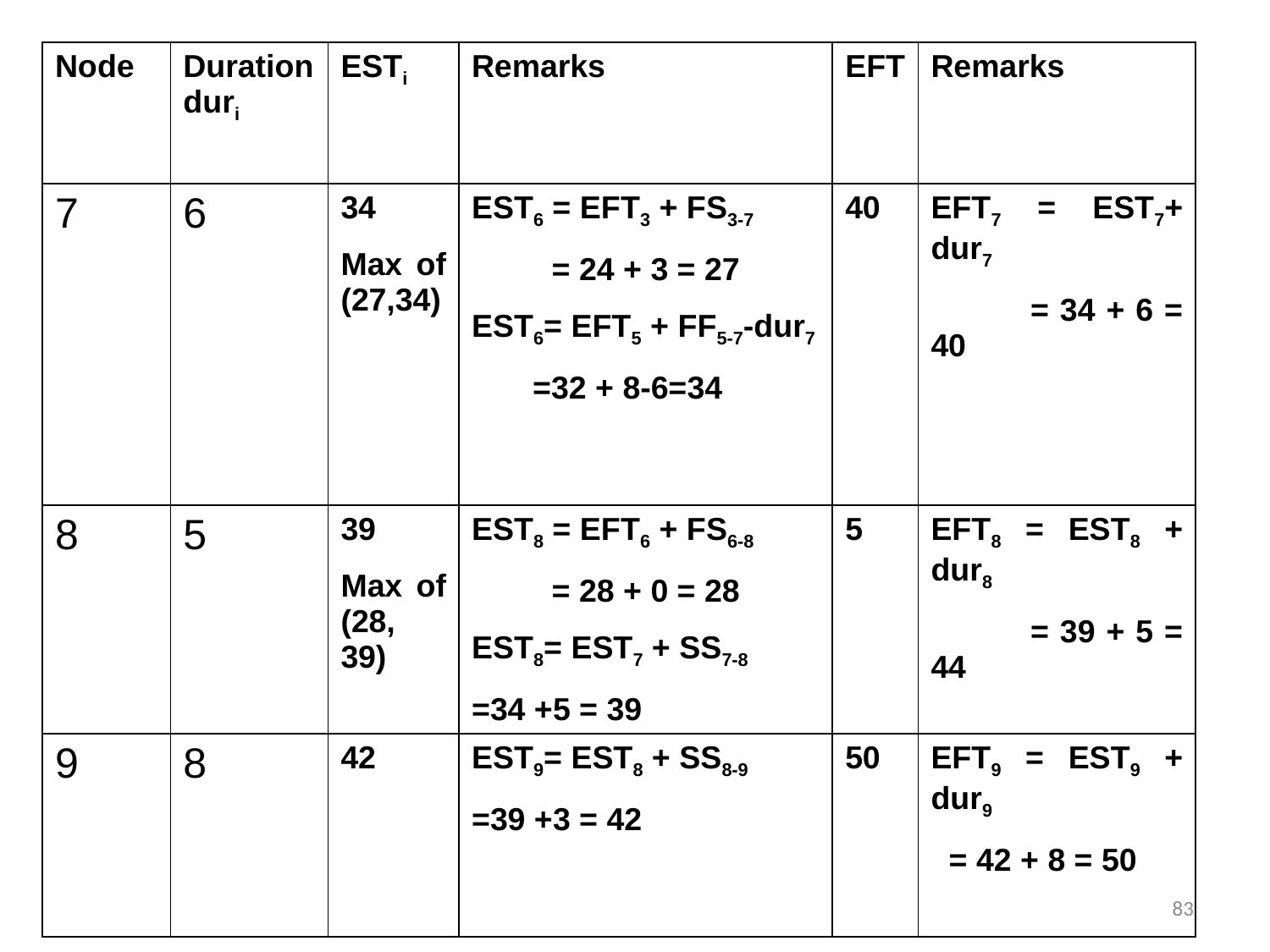

| Node | Duration duri | ESTi | Remarks | EFT | Remarks |
| --- | --- | --- | --- | --- | --- |
| 7 | 6 | 34 Max of (27,34) | EST6 = EFT3 + FS3-7 = 24 + 3 = 27 EST6= EFT5 + FF5-7-dur7 =32 + 8-6=34 | 40 | EFT7 = EST7+ dur7 = 34 + 6 = 40 |
| 8 | 5 | 39 Max of (28, 39) | EST8 = EFT6 + FS6-8 = 28 + 0 = 28 EST8= EST7 + SS7-8 =34 +5 = 39 | 5 | EFT8 = EST8 + dur8 = 39 + 5 = 44 |
| 9 | 8 | 42 | EST9= EST8 + SS8-9 =39 +3 = 42 | 50 | EFT9 = EST9 + dur9 = 42 + 8 = 50 |
83